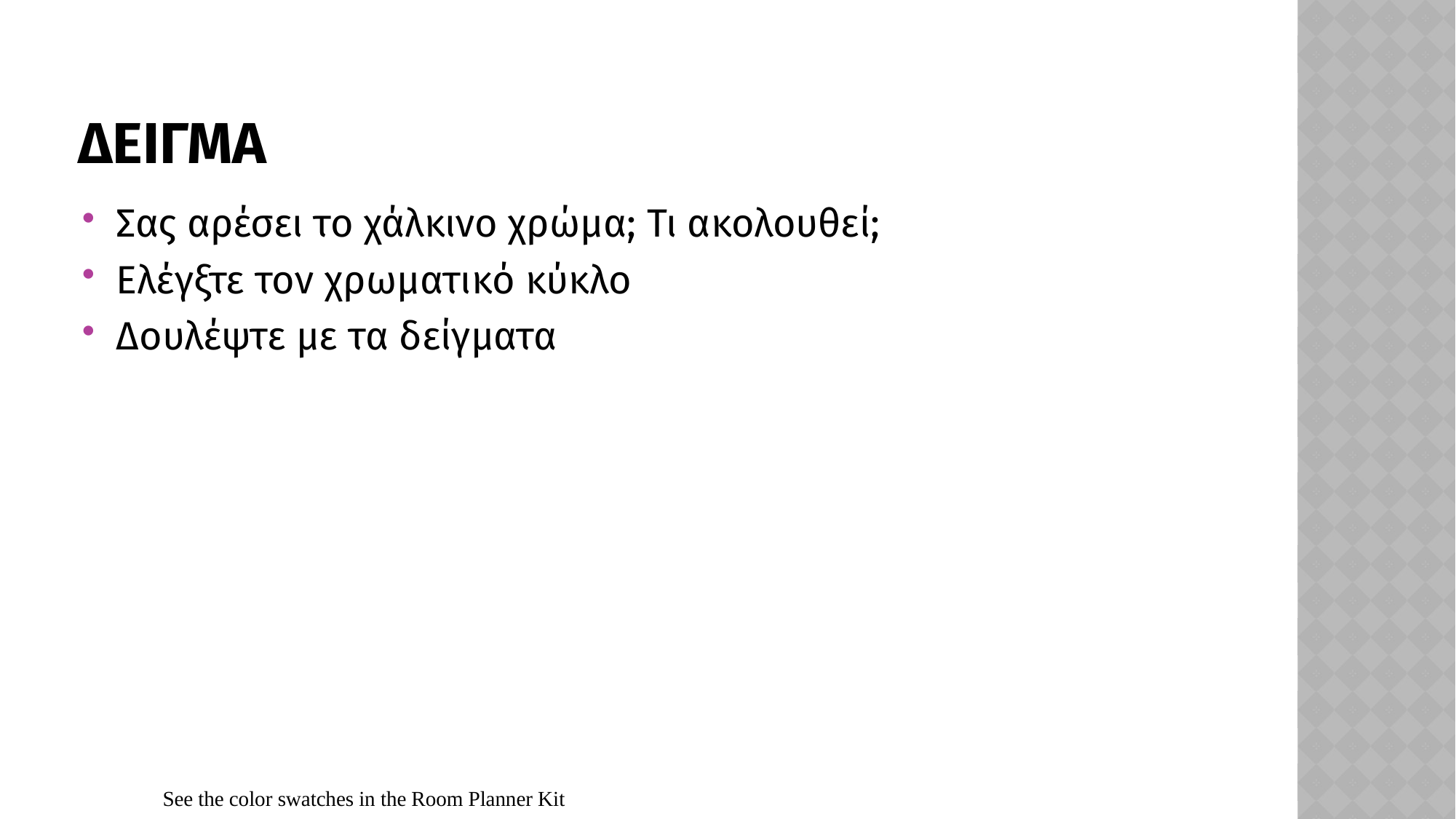

# ΔΕΙΓΜΑ
Σας αρέσει το χάλκινο χρώμα; Τι ακολουθεί;
Ελέγξτε τον χρωματικό κύκλο
Δουλέψτε με τα δείγματα

See the color swatches in the Room Planner Kit